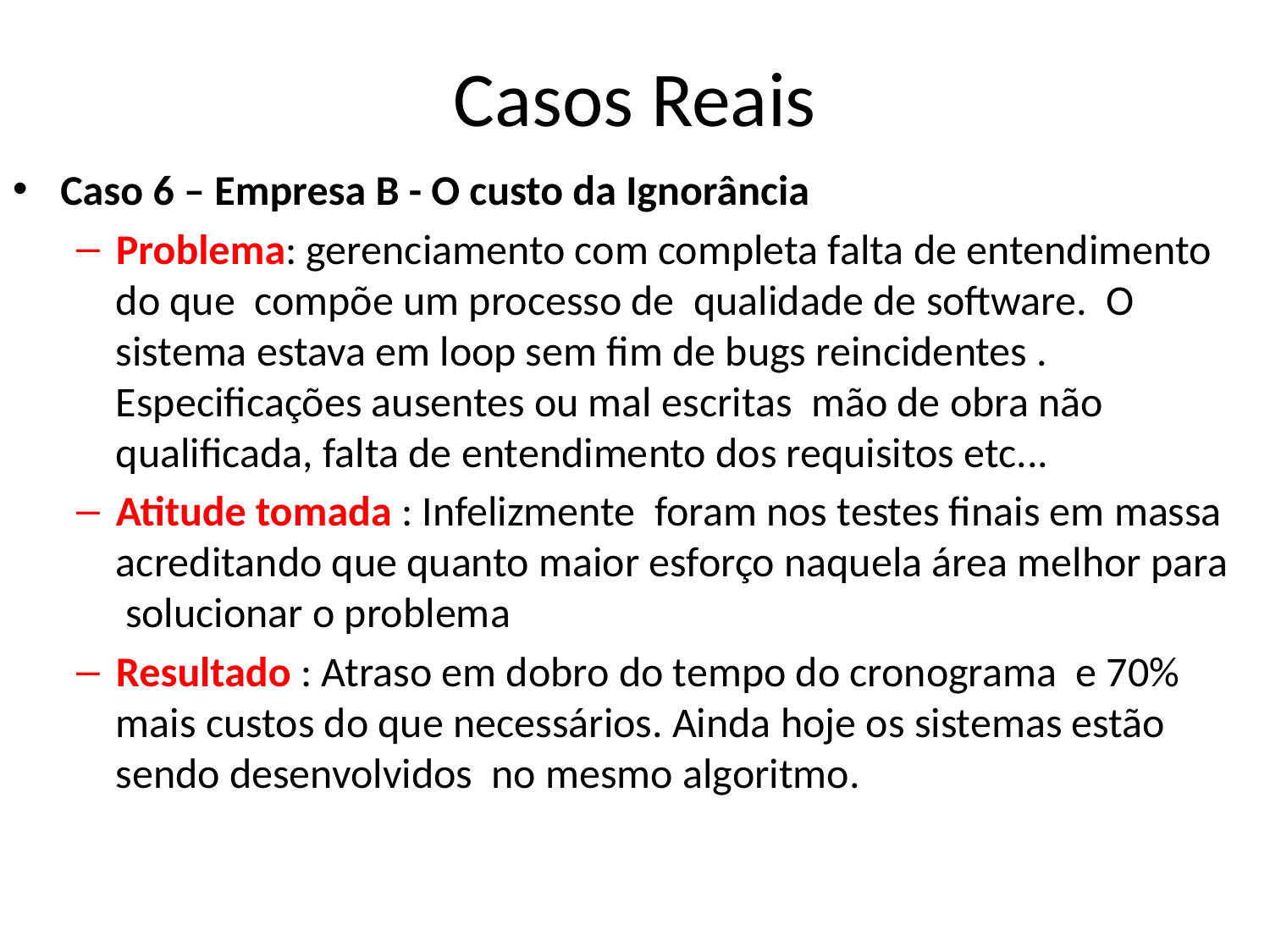

# Casos Reais
Caso 6 – Empresa B - O custo da Ignorância
Problema: gerenciamento com completa falta de entendimento do que  compõe um processo de  qualidade de software.  O sistema estava em loop sem fim de bugs reincidentes .  Especificações ausentes ou mal escritas  mão de obra não qualificada, falta de entendimento dos requisitos etc...
Atitude tomada : Infelizmente  foram nos testes finais em massa acreditando que quanto maior esforço naquela área melhor para  solucionar o problema
Resultado : Atraso em dobro do tempo do cronograma  e 70% mais custos do que necessários. Ainda hoje os sistemas estão sendo desenvolvidos  no mesmo algoritmo.